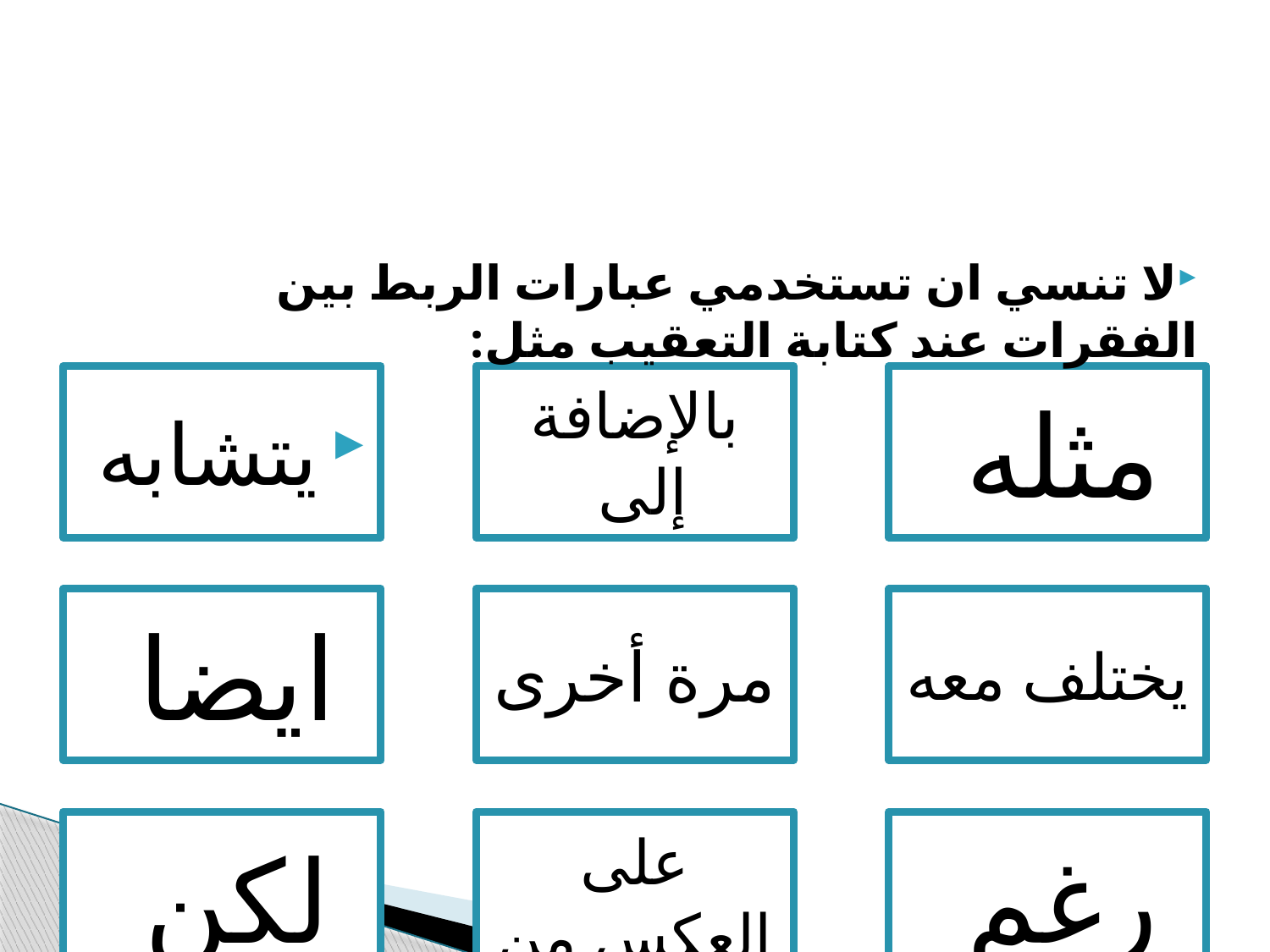

#
لا تنسي ان تستخدمي عبارات الربط بين الفقرات عند كتابة التعقيب مثل:
يتشابه
مثله
ايضا
مرة أخرى
يختلف معه
لكن
رغم